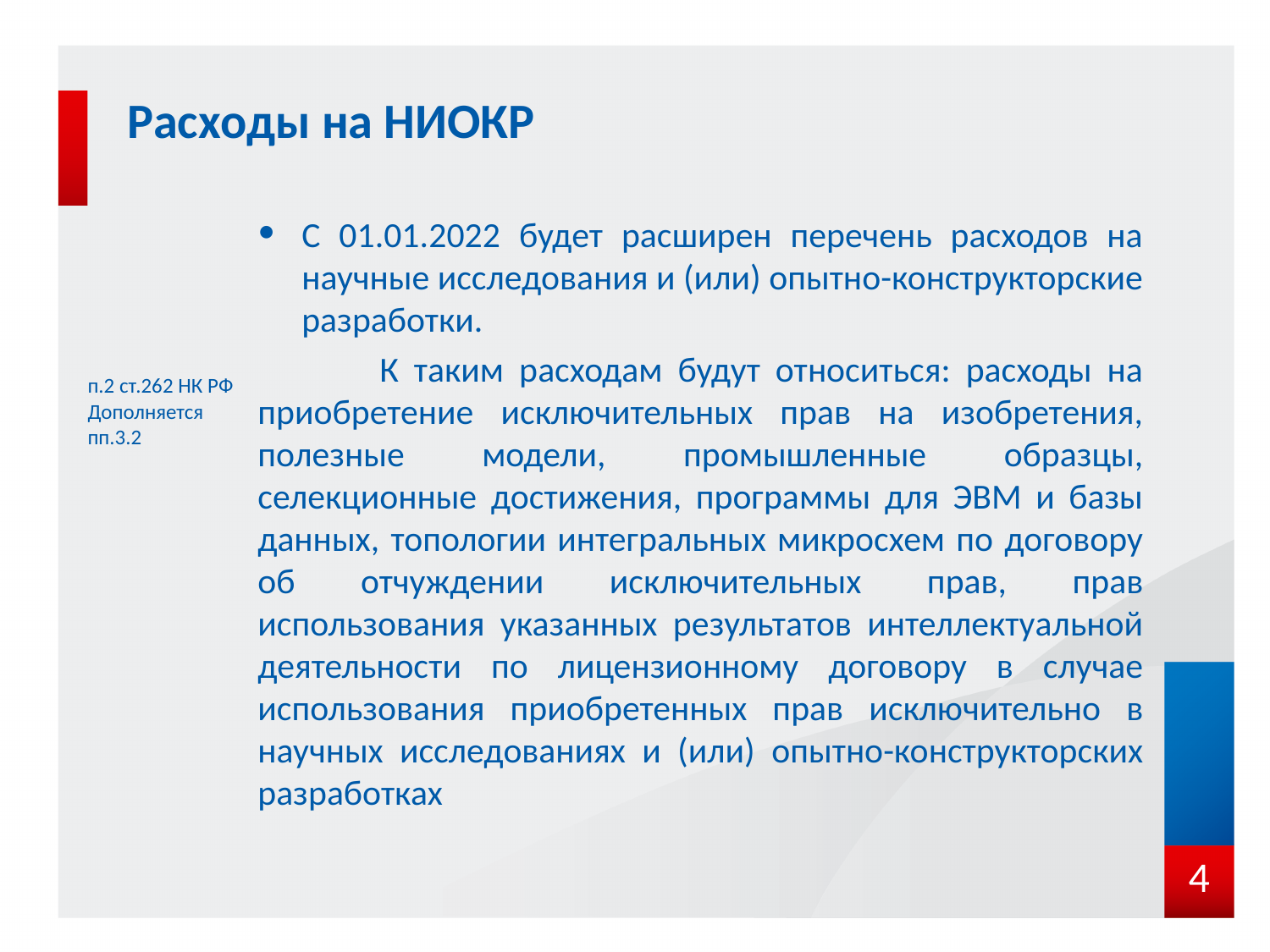

# Расходы на НИОКР
С 01.01.2022 будет расширен перечень расходов на научные исследования и (или) опытно-конструкторские разработки.
        К таким расходам будут относиться: расходы на приобретение исключительных прав на изобретения, полезные модели, промышленные образцы, селекционные достижения, программы для ЭВМ и базы данных, топологии интегральных микросхем по договору об отчуждении исключительных прав, прав использования указанных результатов интеллектуальной деятельности по лицензионному договору в случае использования приобретенных прав исключительно в научных исследованиях и (или) опытно-конструкторских разработках

п.2 ст.262 НК РФ Дополняется пп.3.2
4